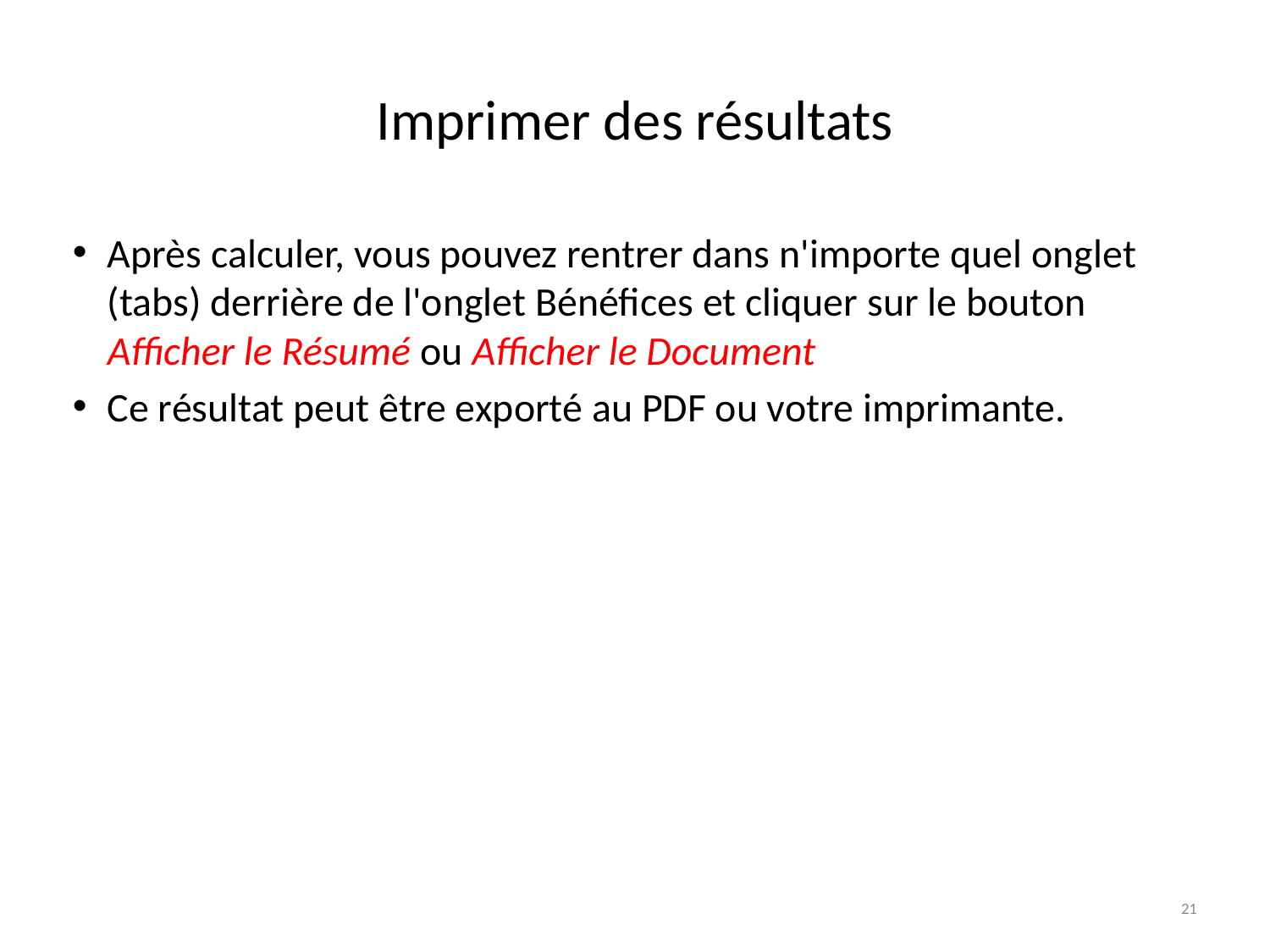

# Imprimer des résultats
Après calculer, vous pouvez rentrer dans n'importe quel onglet (tabs) derrière de l'onglet Bénéfices et cliquer sur le bouton Afficher le Résumé ou Afficher le Document
Ce résultat peut être exporté au PDF ou votre imprimante.

21